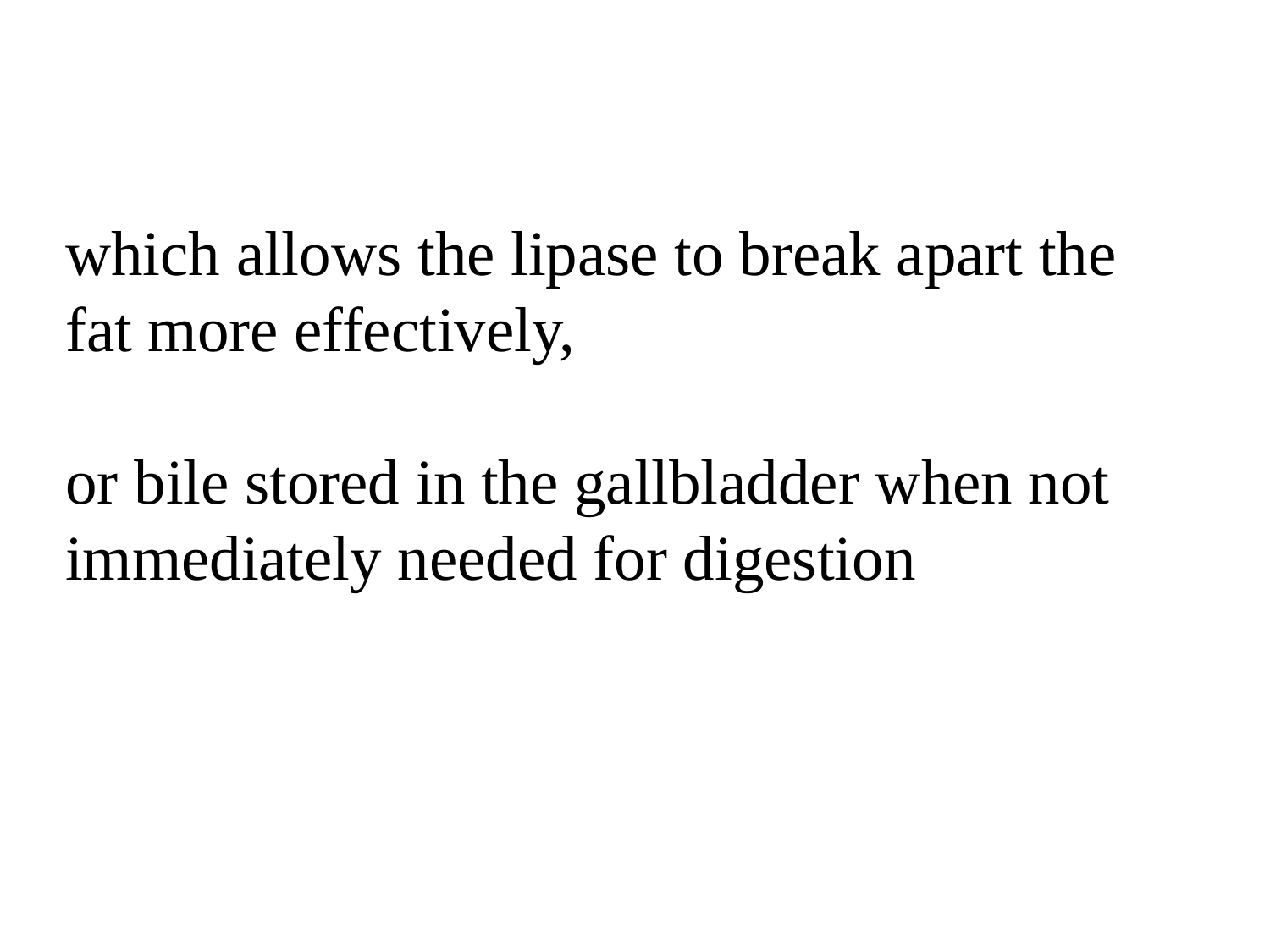

which allows the lipase to break apart the fat more effectively,

or bile stored in the gallbladder when not immediately needed for digestion